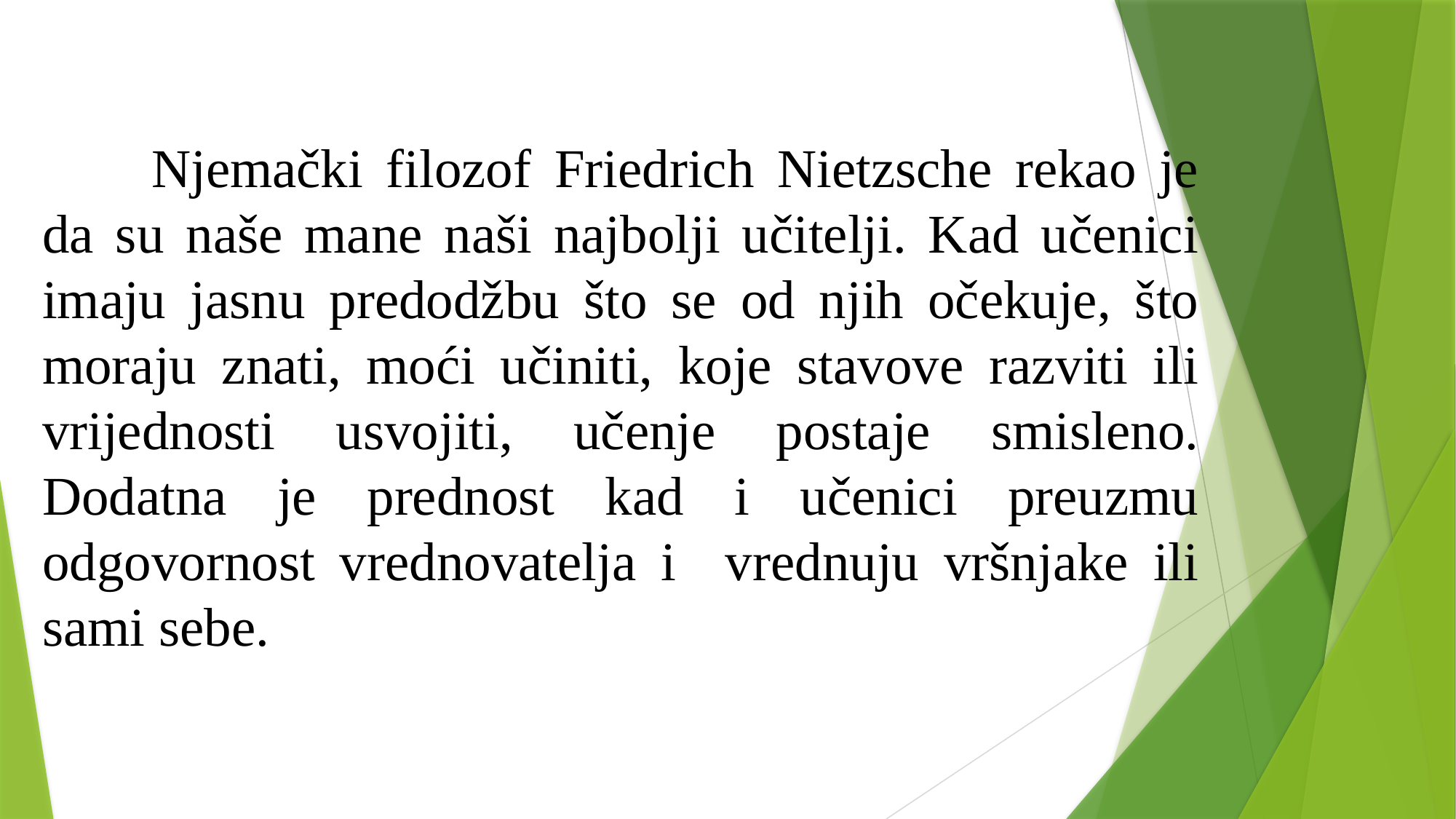

Njemački filozof Friedrich Nietzsche rekao je da su naše mane naši najbolji učitelji. Kad učenici imaju jasnu predodžbu što se od njih očekuje, što moraju znati, moći učiniti, koje stavove razviti ili vrijednosti usvojiti, učenje postaje smisleno. Dodatna je prednost kad i učenici preuzmu odgovornost vrednovatelja i  vrednuju vršnjake ili sami sebe.